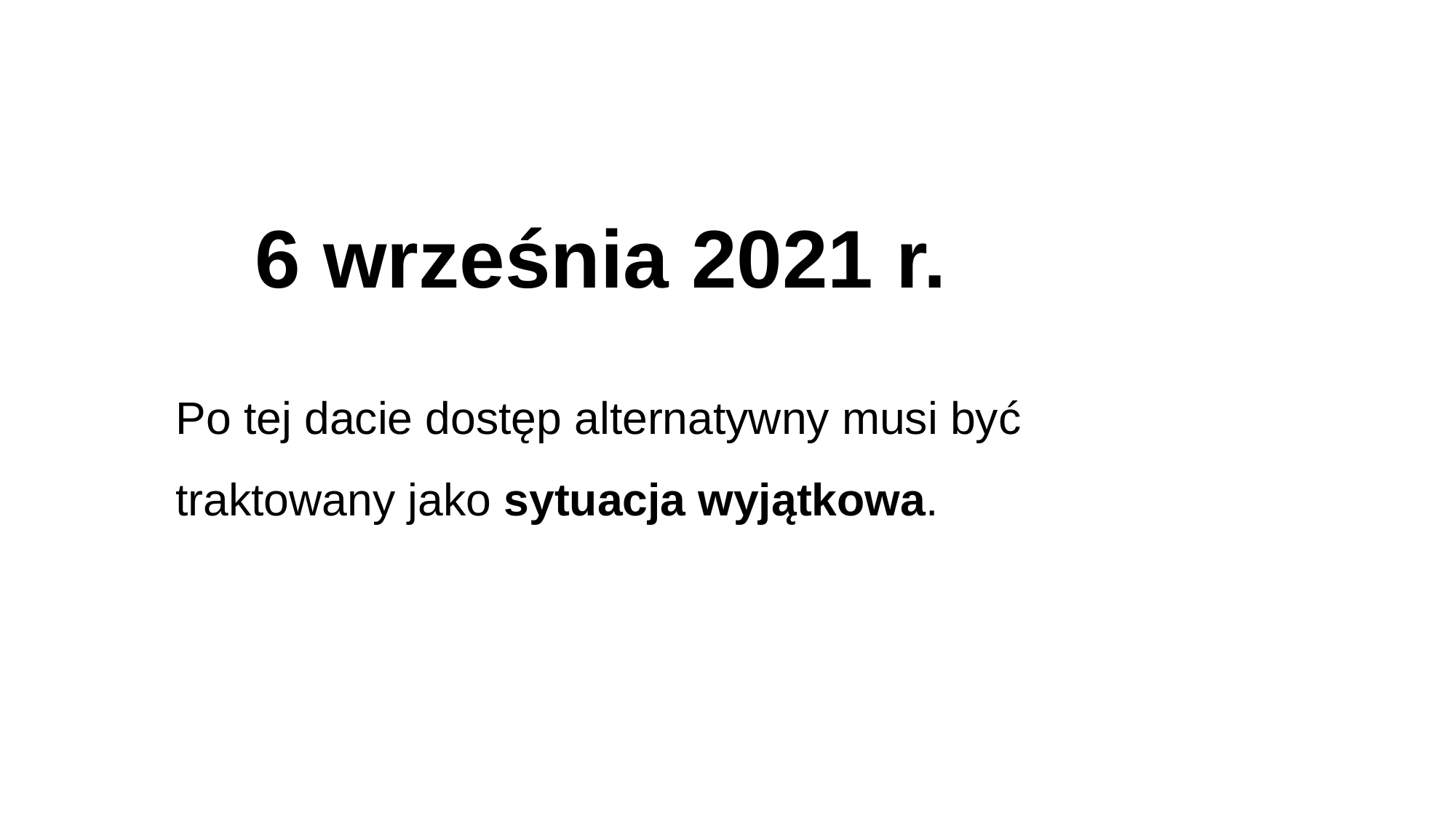

# 6 września 2021 r.
Po tej dacie dostęp alternatywny musi być traktowany jako sytuacja wyjątkowa.